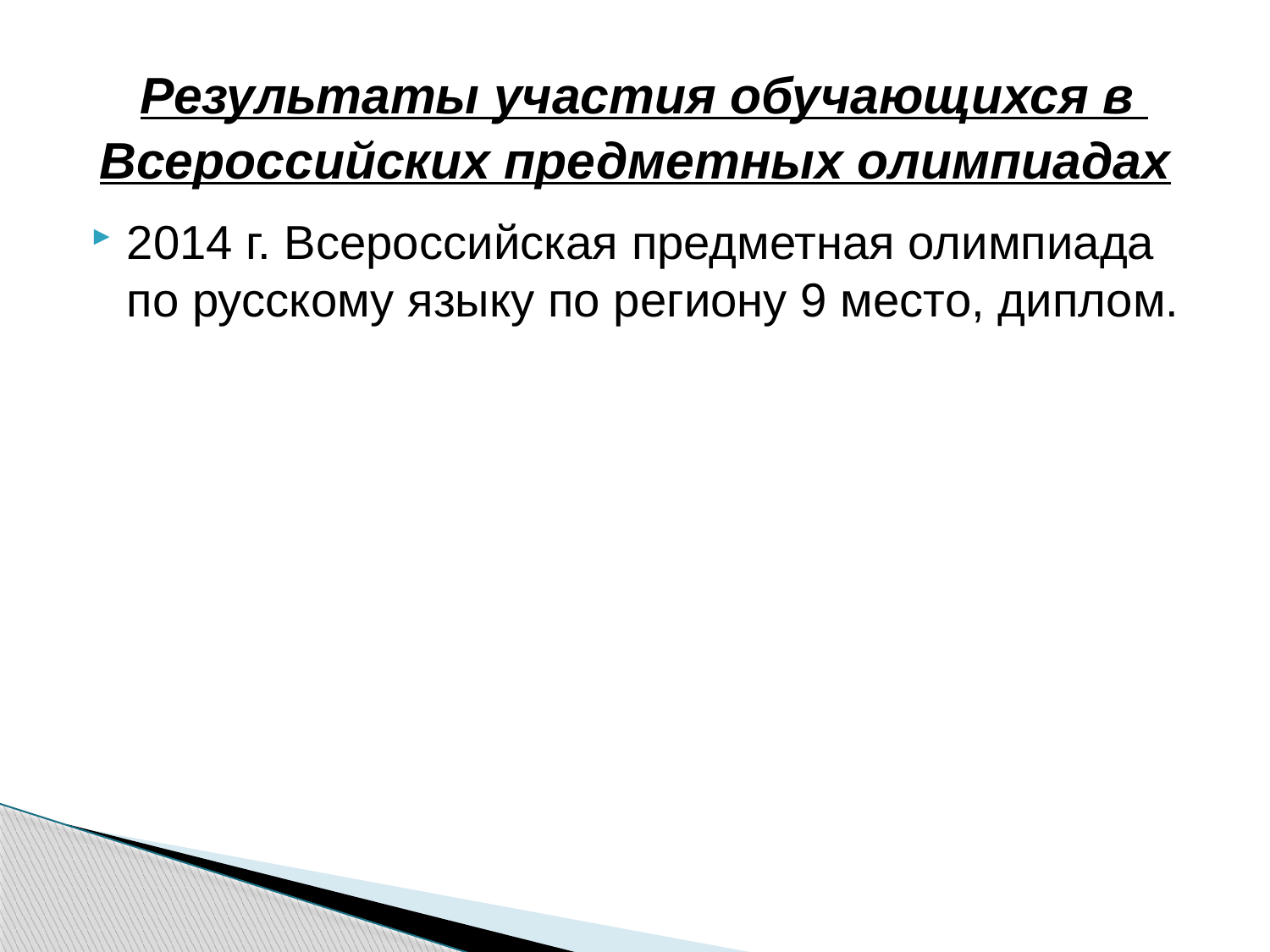

# Результаты участия обучающихся в  Всероссийских предметных олимпиадах
2014 г. Всероссийская предметная олимпиада по русскому языку по региону 9 место, диплом.